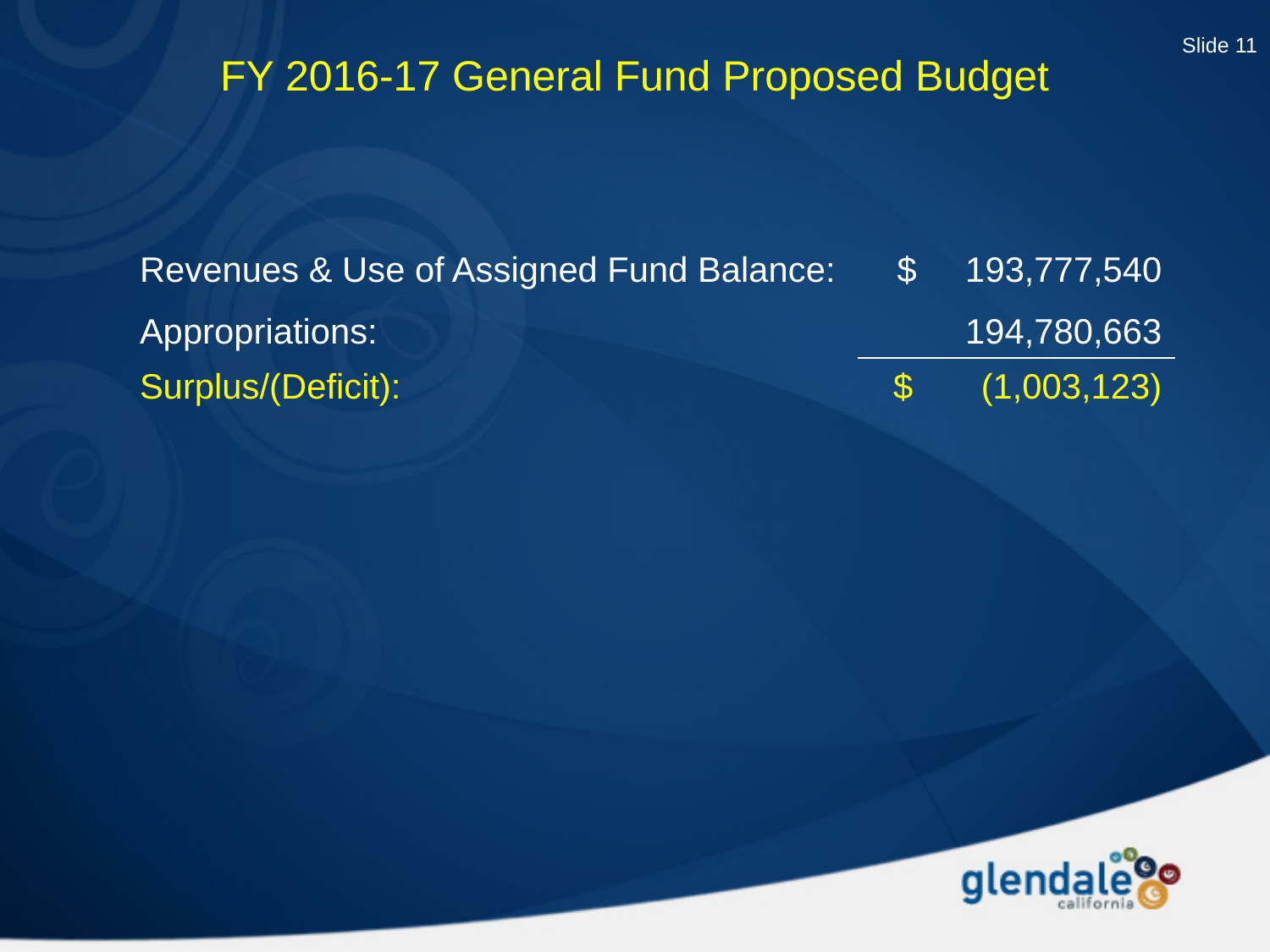

Slide 11
FY 2016-17 General Fund Proposed Budget
| Revenues & Use of Assigned Fund Balance: | $ 193,777,540 |
| --- | --- |
| Appropriations: | 194,780,663 |
| Surplus/(Deficit): | $ (1,003,123) |